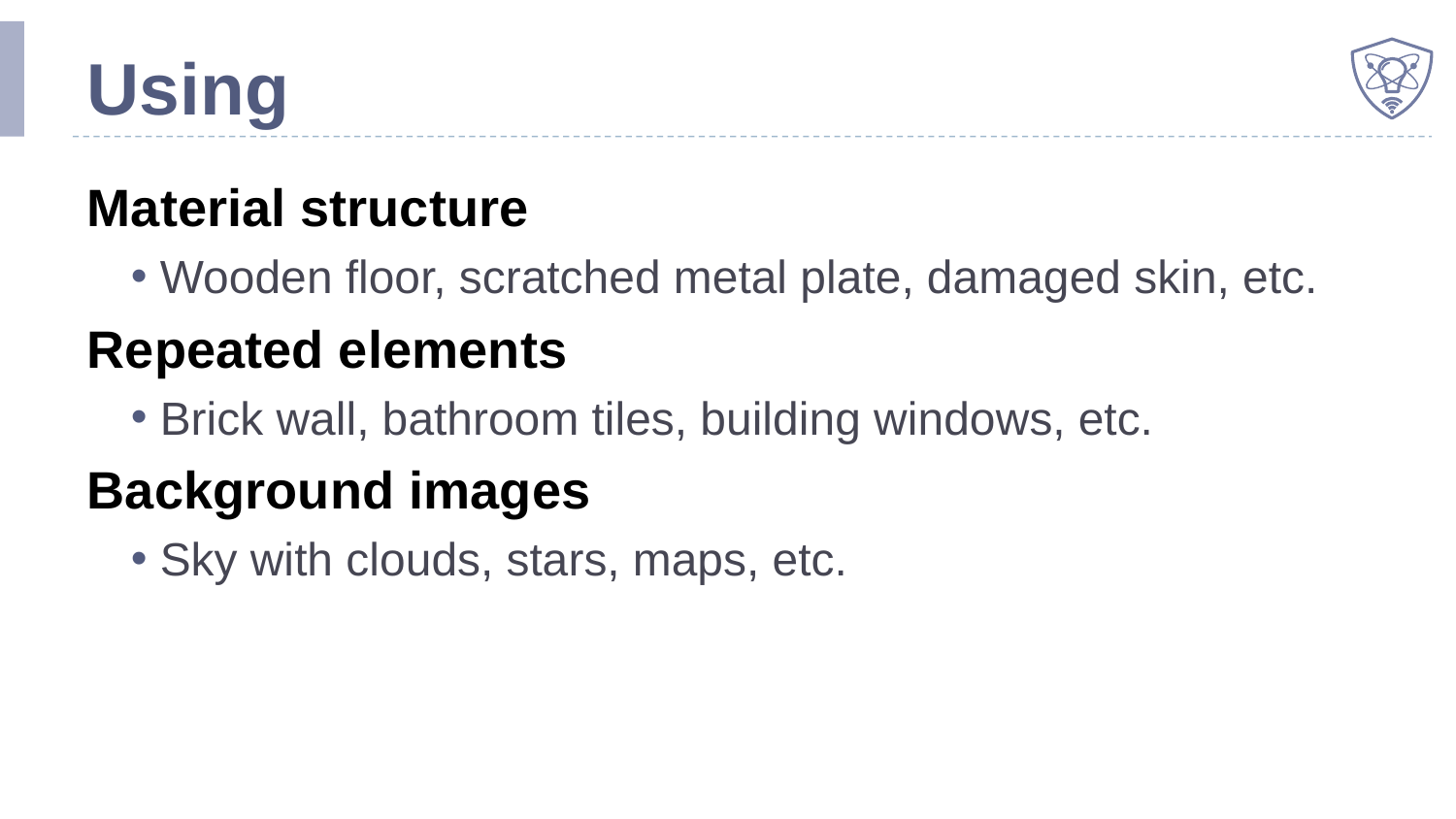

# Using
Material structure
Wooden floor, scratched metal plate, damaged skin, etc.
Repeated elements
Brick wall, bathroom tiles, building windows, etc.
Background images
Sky with clouds, stars, maps, etc.